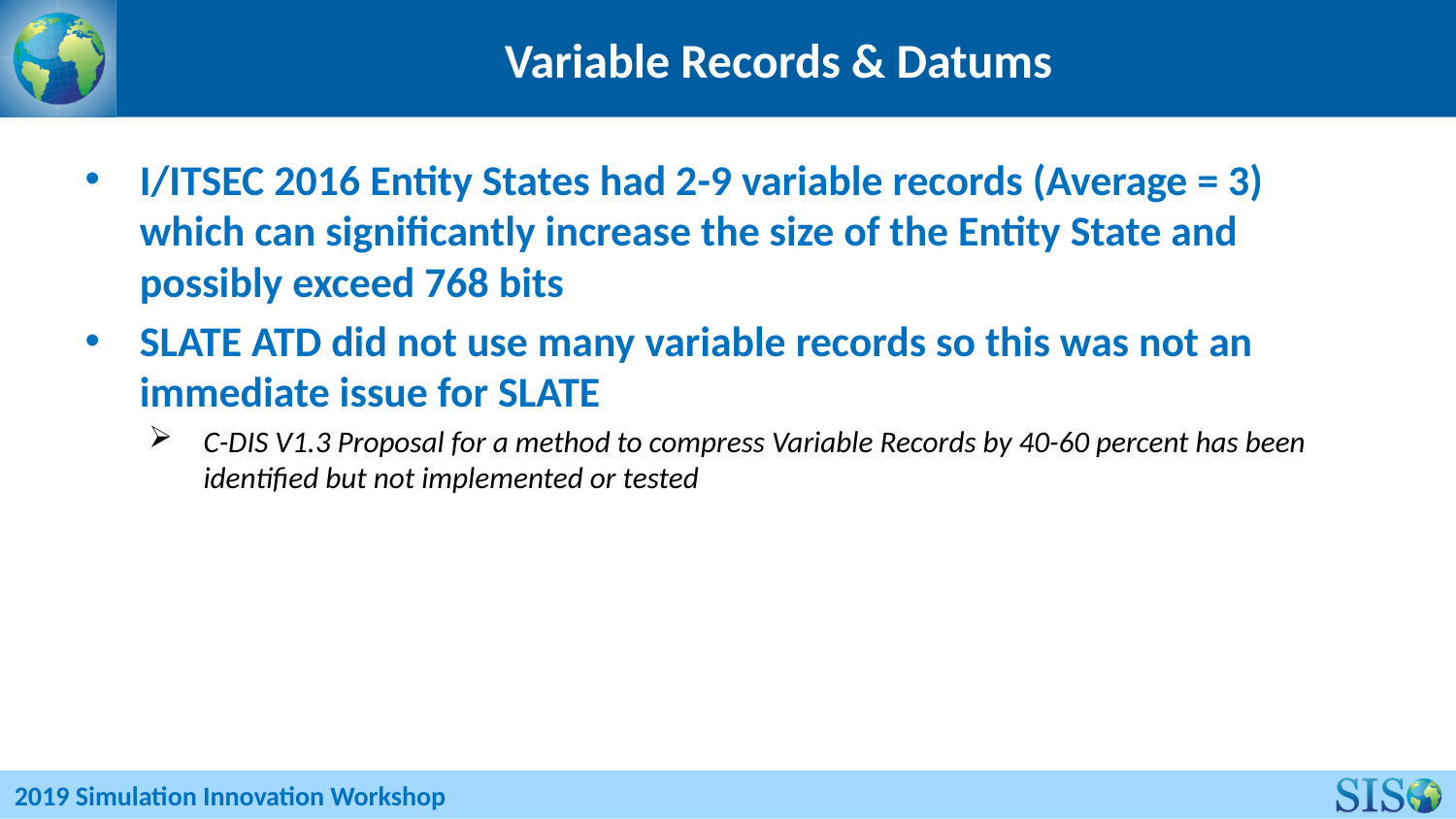

# Variable Records & Datums
I/ITSEC 2016 Entity States had 2-9 variable records (Average = 3) which can significantly increase the size of the Entity State and possibly exceed 768 bits
SLATE ATD did not use many variable records so this was not an immediate issue for SLATE
C-DIS V1.3 Proposal for a method to compress Variable Records by 40-60 percent has been identified but not implemented or tested